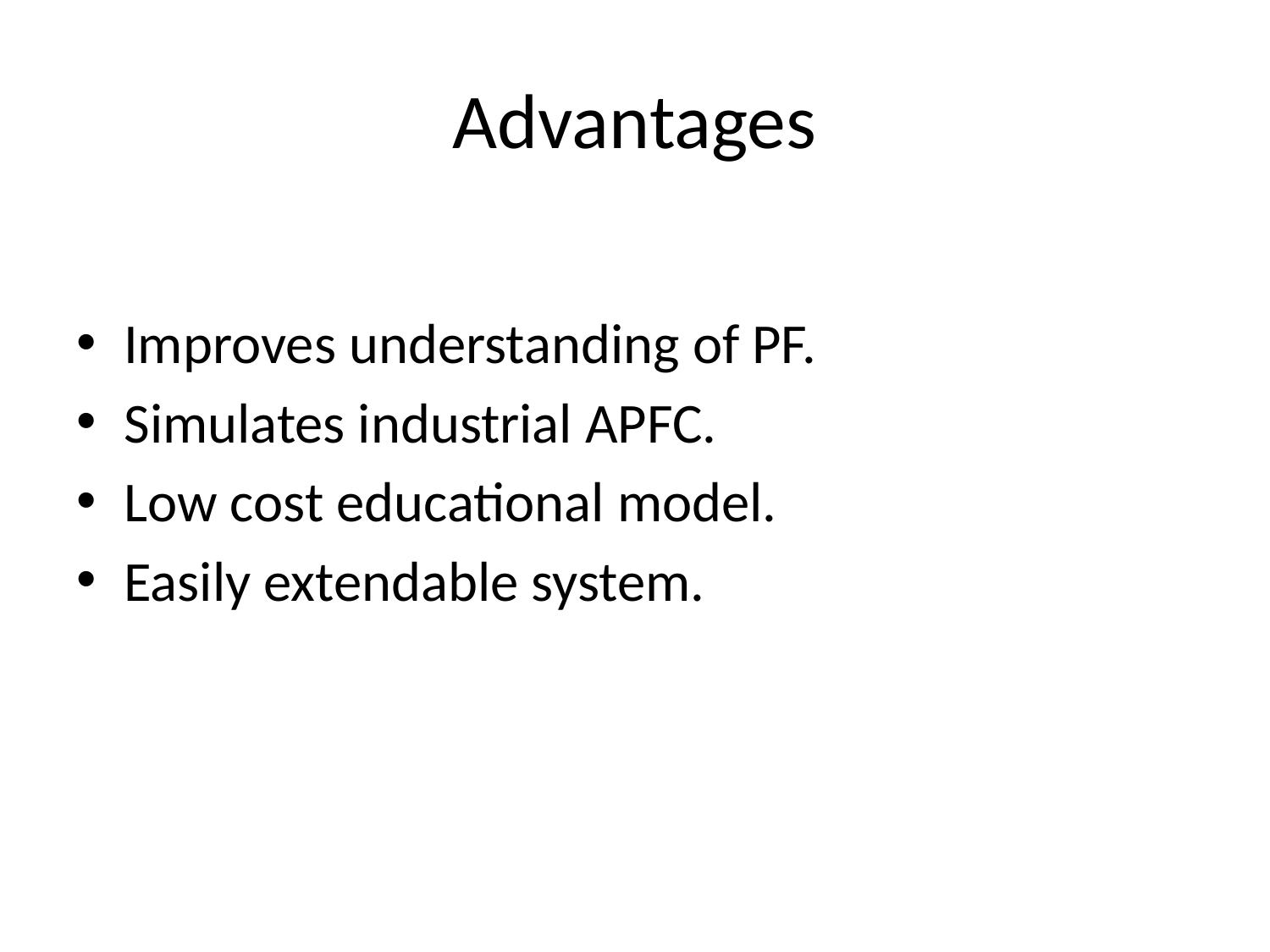

# Advantages

Improves understanding of PF.
Simulates industrial APFC.
Low cost educational model.
Easily extendable system.